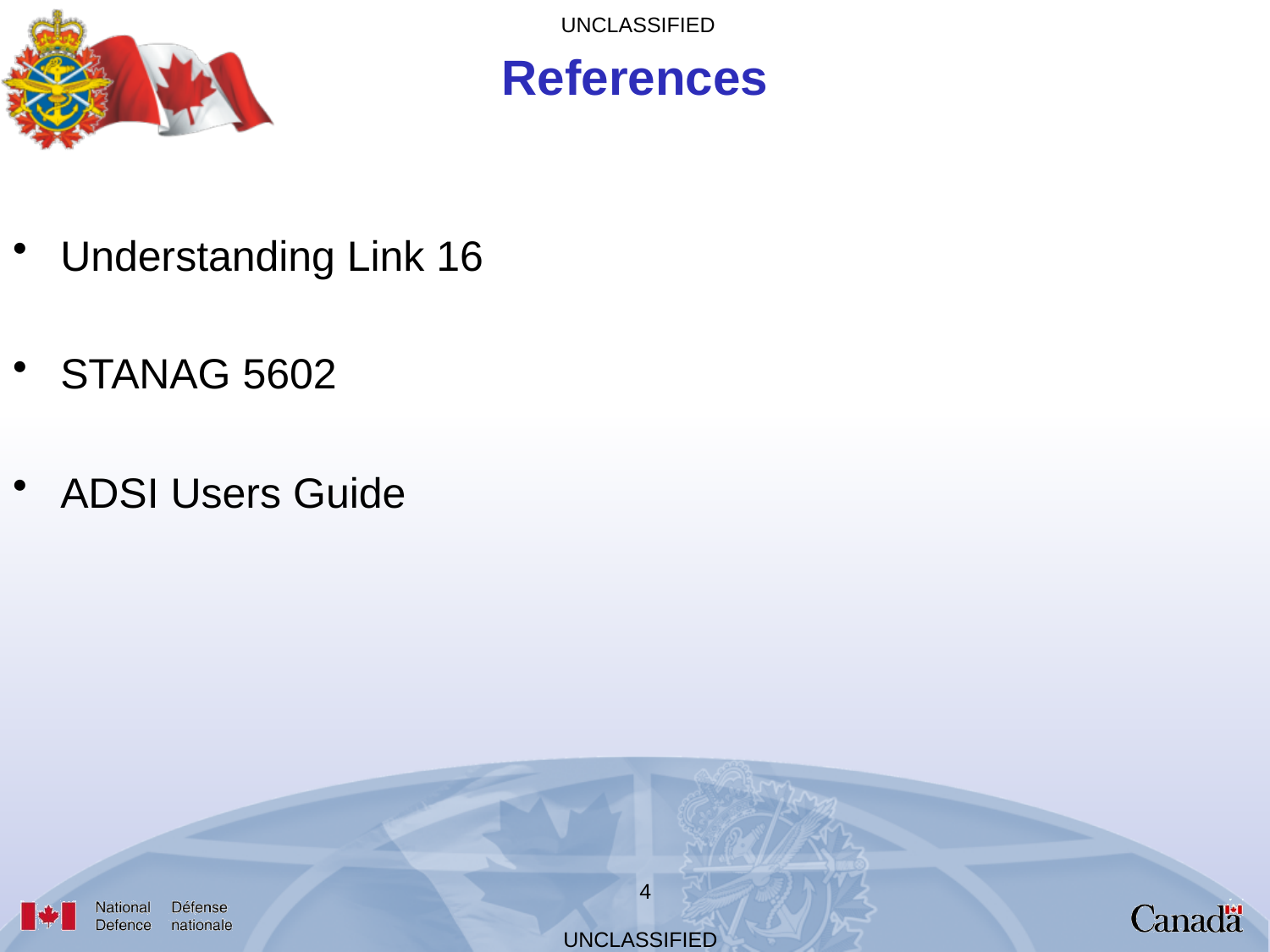

References
Understanding Link 16

STANAG 5602

ADSI Users Guide